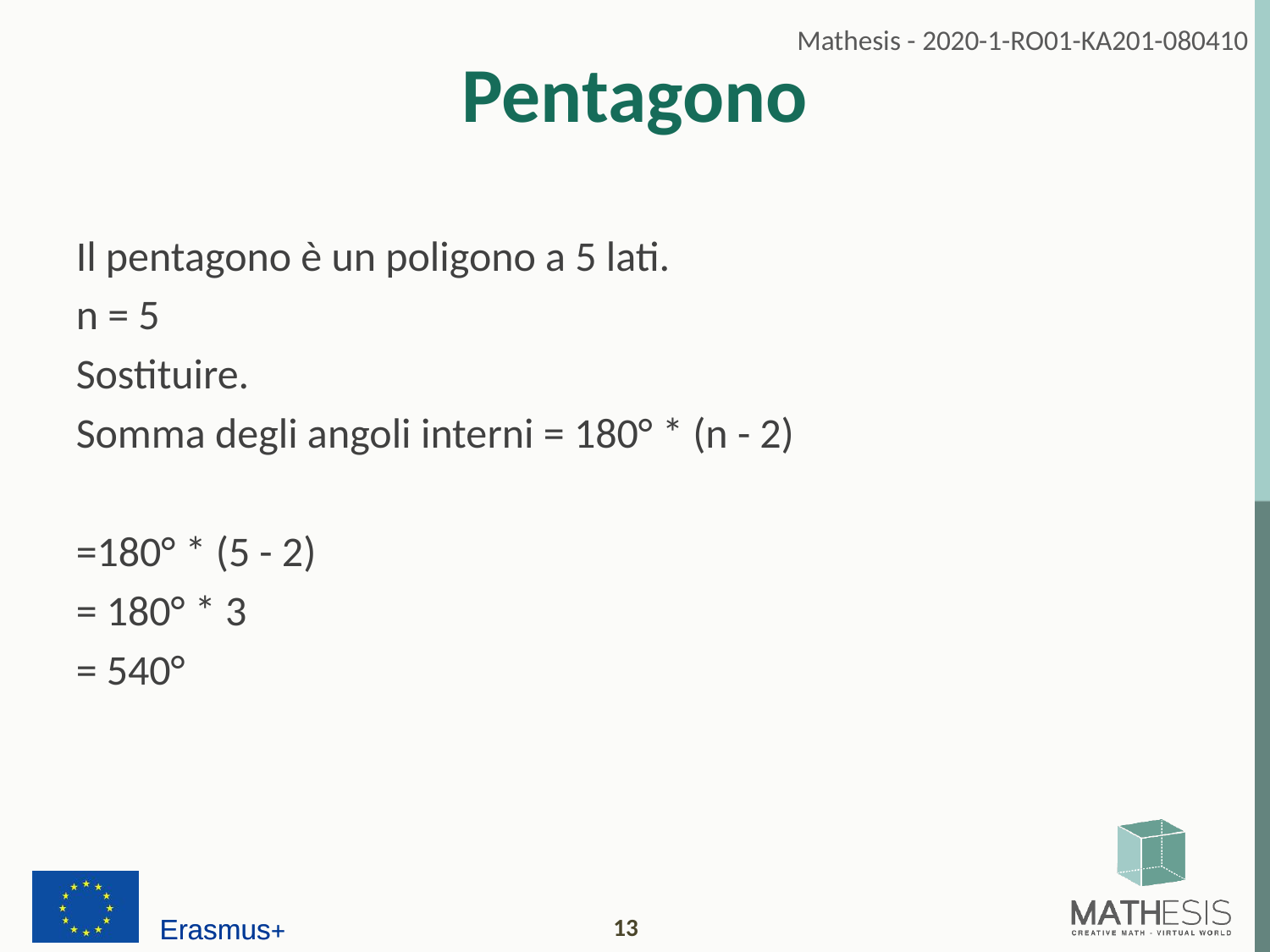

# Pentagono
Il pentagono è un poligono a 5 lati.
n = 5
Sostituire.
Somma degli angoli interni = 180° * (n - 2)

=180° * (5 - 2)
= 180° * 3
= 540°